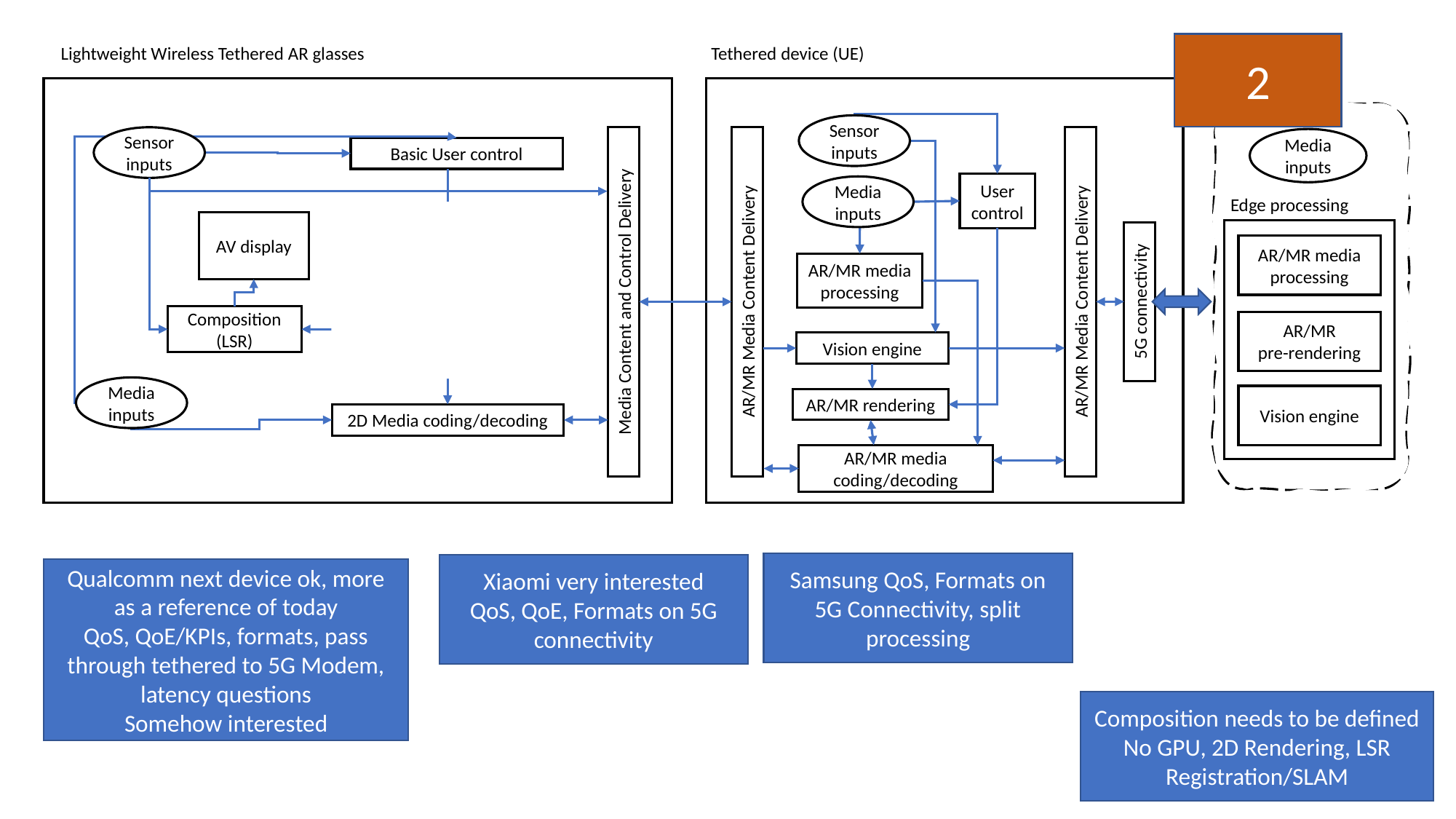

2
Lightweight Wireless Tethered AR glasses
Tethered device (UE)

Media inputs
Edge processing

AR/MR media processing
AR/MR
pre-rendering
Vision engine
Sensor inputs
Sensor inputs
Basic User control
User control
Media inputs

AV display
AR/MR media processing
AR/MR Media Content Delivery
5G connectivity
Media Content and Control Delivery
AR/MR Media Content Delivery

Composition
(LSR)
Rendering
Vision engine
Media inputs
AR/MR rendering
2D Media coding/decoding
AR/MR media
coding/decoding
Samsung QoS, Formats on 5G Connectivity, split processing
Xiaomi very interested
QoS, QoE, Formats on 5G connectivity
Qualcomm next device ok, more as a reference of today
QoS, QoE/KPIs, formats, pass through tethered to 5G Modem, latency questions
Somehow interested
Composition needs to be defined
No GPU, 2D Rendering, LSR
Registration/SLAM